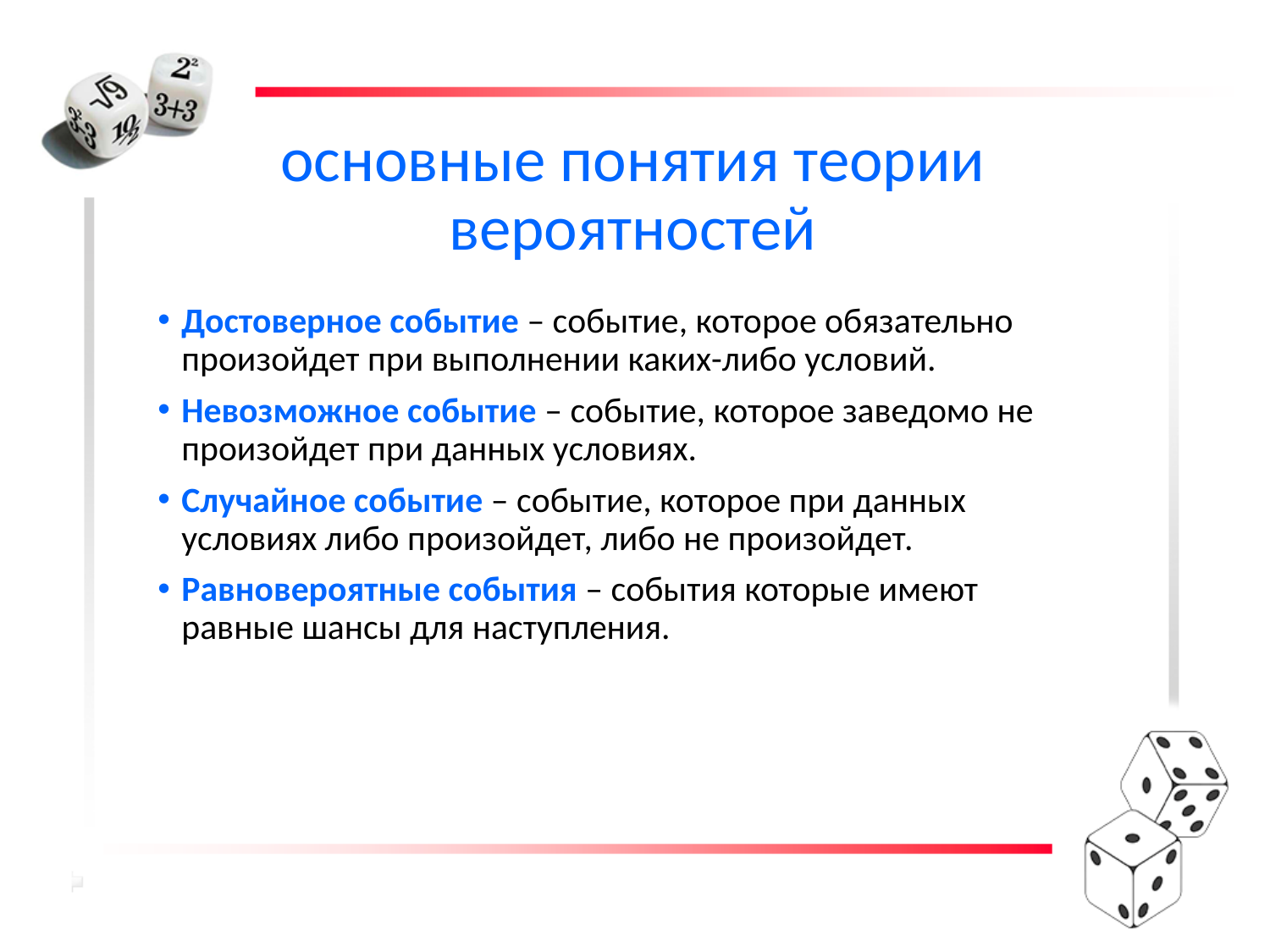

# основные понятия теории вероятностей
Достоверное событие – событие, которое обязательно произойдет при выполнении каких-либо условий.
Невозможное событие – событие, которое заведомо не произойдет при данных условиях.
Случайное событие – событие, которое при данных условиях либо произойдет, либо не произойдет.
Равновероятные события – события которые имеют равные шансы для наступления.